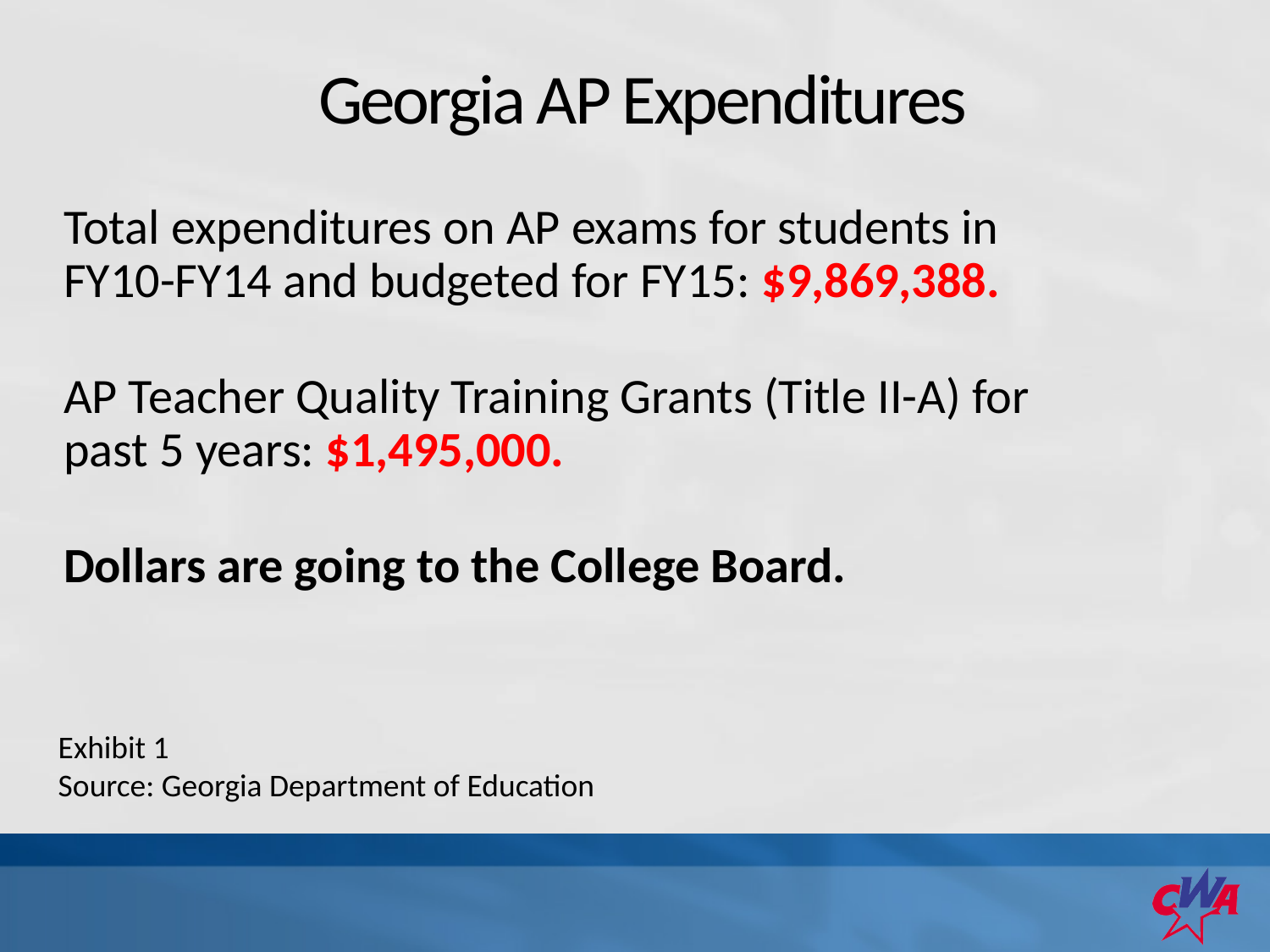

# Georgia AP Expenditures
Total expenditures on AP exams for students in FY10-FY14 and budgeted for FY15: $9,869,388.
AP Teacher Quality Training Grants (Title II-A) for past 5 years: $1,495,000.
Dollars are going to the College Board.
Exhibit 1
Source: Georgia Department of Education